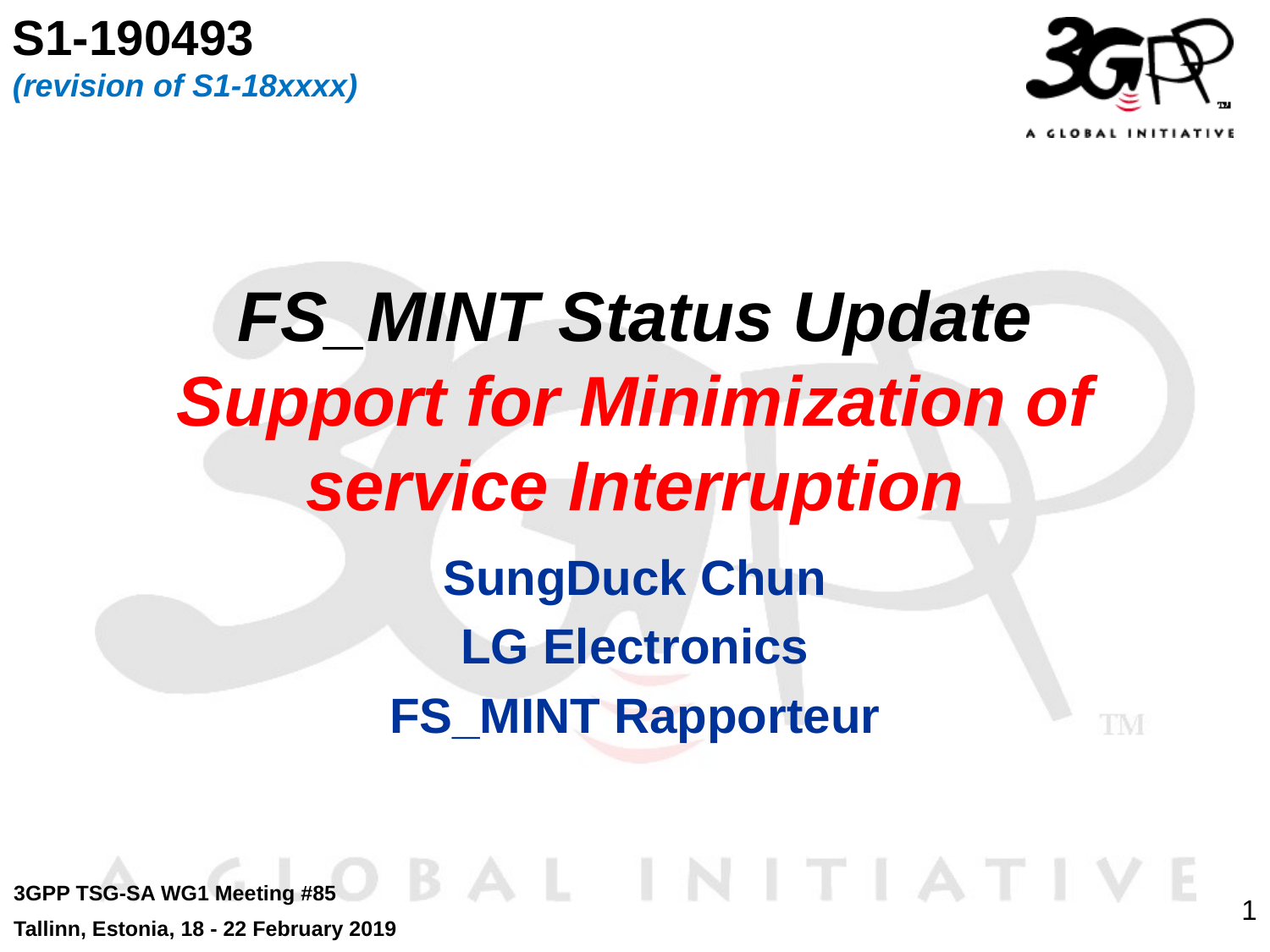

S1-190493
(revision of S1-18xxxx)
# FS_MINT Status Update Support for Minimization of service Interruption
SungDuck Chun
LG Electronics
FS_MINT Rapporteur
3GPP TSG-SA WG1 Meeting #85
Tallinn, Estonia, 18 - 22 February 2019
1